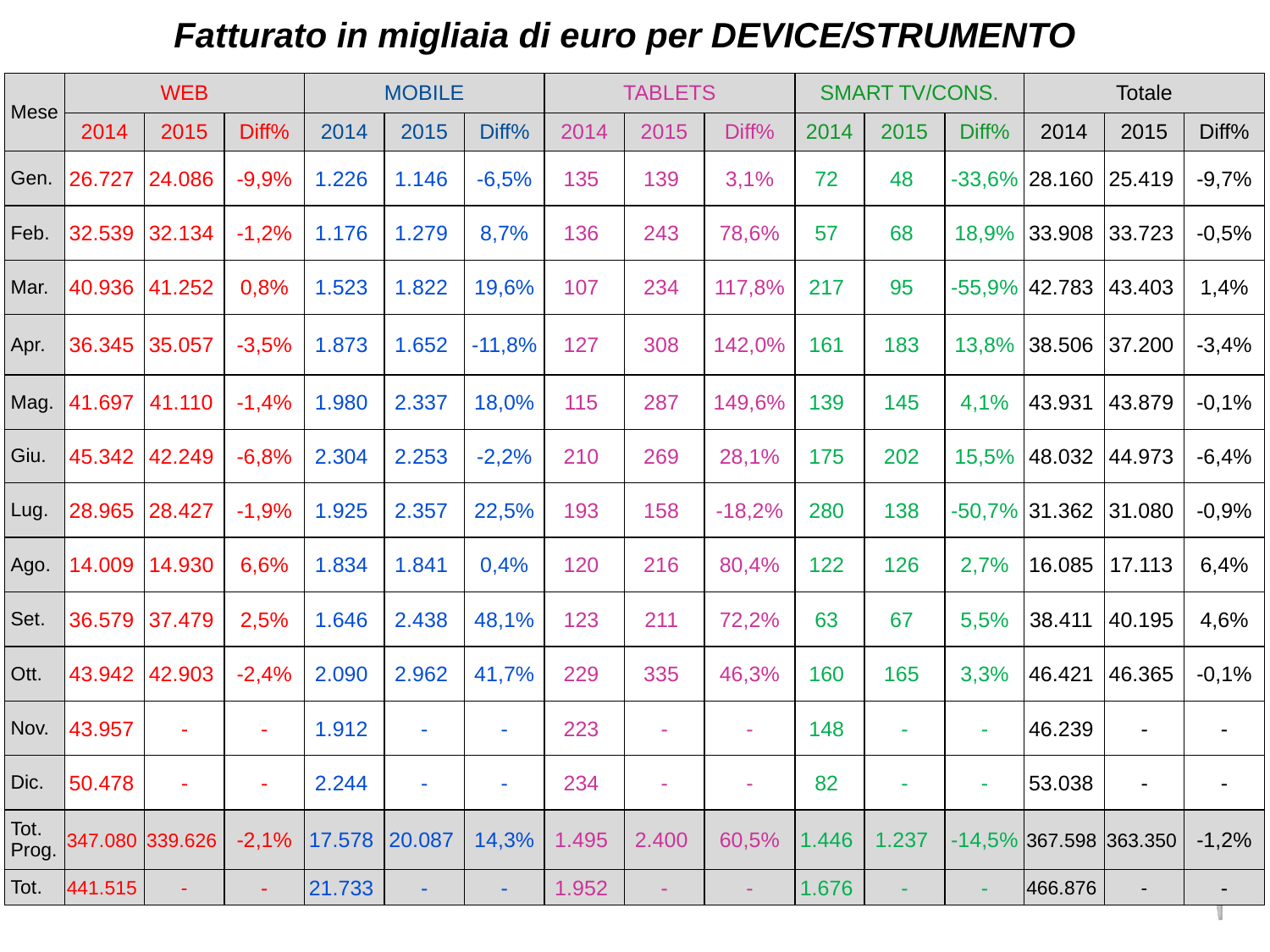

Fatturato in migliaia di euro per DEVICE/STRUMENTO

| Mese | WEB |  |  | MOBILE |  |  | TABLETS |  |  | SMART TV/CONS. |  |  | Totale |  |  |
| --- | --- | --- | --- | --- | --- | --- | --- | --- | --- | --- | --- | --- | --- | --- | --- |
|  | 2014 | 2015 | Diff% | 2014 | 2015 | Diff% | 2014 | 2015 | Diff% | 2014 | 2015 | Diff% | 2014 | 2015 | Diff% |
| Gen. | 26.727 | 24.086 | -9,9% | 1.226 | 1.146 | -6,5% | 135 | 139 | 3,1% | 72 | 48 | -33,6% | 28.160 | 25.419 | -9,7% |
| Feb. | 32.539 | 32.134 | -1,2% | 1.176 | 1.279 | 8,7% | 136 | 243 | 78,6% | 57 | 68 | 18,9% | 33.908 | 33.723 | -0,5% |
| Mar. | 40.936 | 41.252 | 0,8% | 1.523 | 1.822 | 19,6% | 107 | 234 | 117,8% | 217 | 95 | -55,9% | 42.783 | 43.403 | 1,4% |
| Apr. | 36.345 | 35.057 | -3,5% | 1.873 | 1.652 | -11,8% | 127 | 308 | 142,0% | 161 | 183 | 13,8% | 38.506 | 37.200 | -3,4% |
| Mag. | 41.697 | 41.110 | -1,4% | 1.980 | 2.337 | 18,0% | 115 | 287 | 149,6% | 139 | 145 | 4,1% | 43.931 | 43.879 | -0,1% |
| Giu. | 45.342 | 42.249 | -6,8% | 2.304 | 2.253 | -2,2% | 210 | 269 | 28,1% | 175 | 202 | 15,5% | 48.032 | 44.973 | -6,4% |
| Lug. | 28.965 | 28.427 | -1,9% | 1.925 | 2.357 | 22,5% | 193 | 158 | -18,2% | 280 | 138 | -50,7% | 31.362 | 31.080 | -0,9% |
| Ago. | 14.009 | 14.930 | 6,6% | 1.834 | 1.841 | 0,4% | 120 | 216 | 80,4% | 122 | 126 | 2,7% | 16.085 | 17.113 | 6,4% |
| Set. | 36.579 | 37.479 | 2,5% | 1.646 | 2.438 | 48,1% | 123 | 211 | 72,2% | 63 | 67 | 5,5% | 38.411 | 40.195 | 4,6% |
| Ott. | 43.942 | 42.903 | -2,4% | 2.090 | 2.962 | 41,7% | 229 | 335 | 46,3% | 160 | 165 | 3,3% | 46.421 | 46.365 | -0,1% |
| Nov. | 43.957 | - | - | 1.912 | - | - | 223 | - | - | 148 | - | - | 46.239 | - | - |
| Dic. | 50.478 | - | - | 2.244 | - | - | 234 | - | - | 82 | - | - | 53.038 | - | - |
| Tot. Prog. | 347.080 | 339.626 | -2,1% | 17.578 | 20.087 | 14,3% | 1.495 | 2.400 | 60,5% | 1.446 | 1.237 | -14,5% | 367.598 | 363.350 | -1,2% |
| Tot. | 441.515 | - | - | 21.733 | - | - | 1.952 | - | - | 1.676 | - | - | 466.876 | - | - |